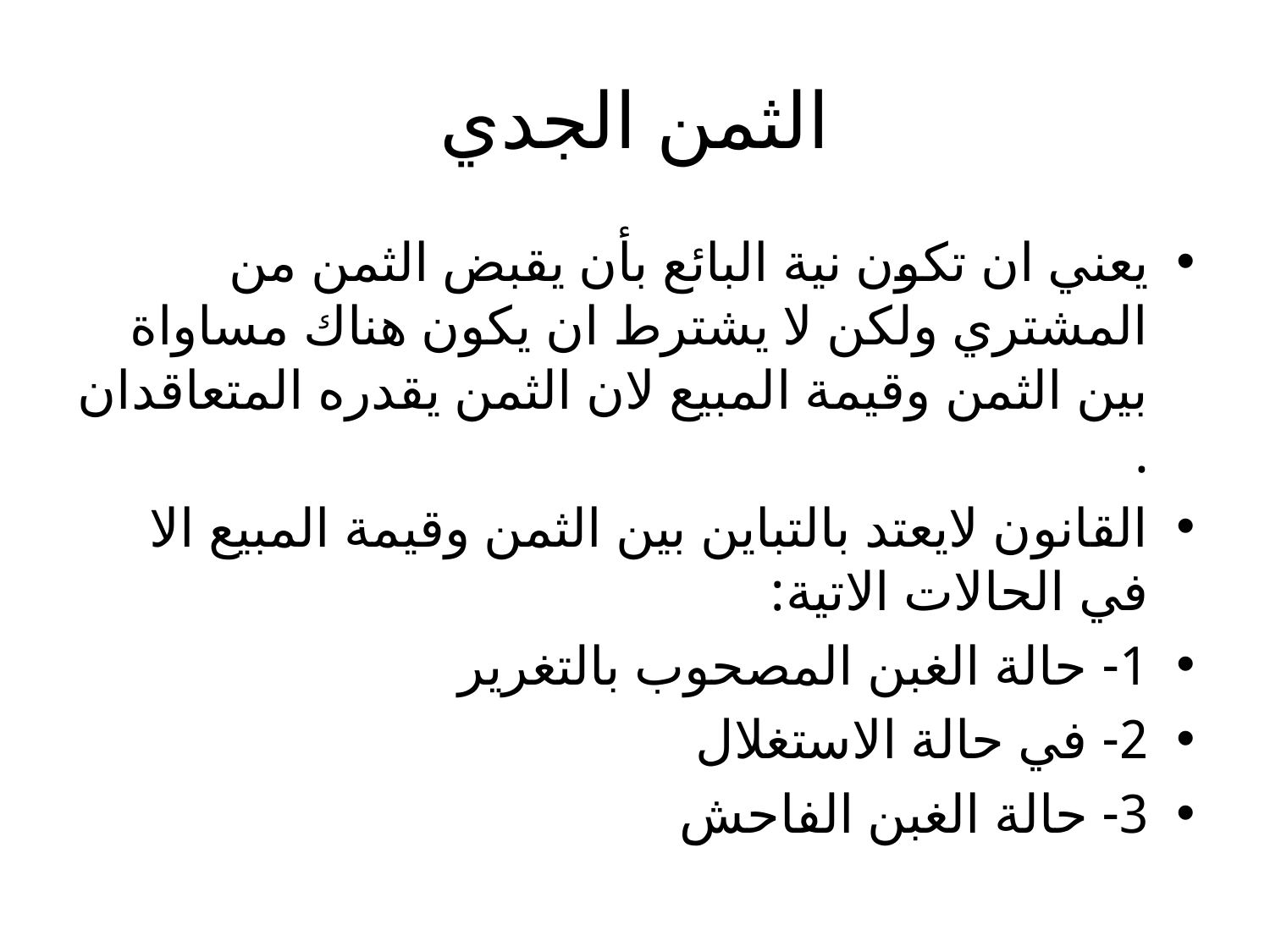

# الثمن الجدي
يعني ان تكون نية البائع بأن يقبض الثمن من المشتري ولكن لا يشترط ان يكون هناك مساواة بين الثمن وقيمة المبيع لان الثمن يقدره المتعاقدان .
القانون لايعتد بالتباين بين الثمن وقيمة المبيع الا في الحالات الاتية:
1- حالة الغبن المصحوب بالتغرير
2- في حالة الاستغلال
3- حالة الغبن الفاحش